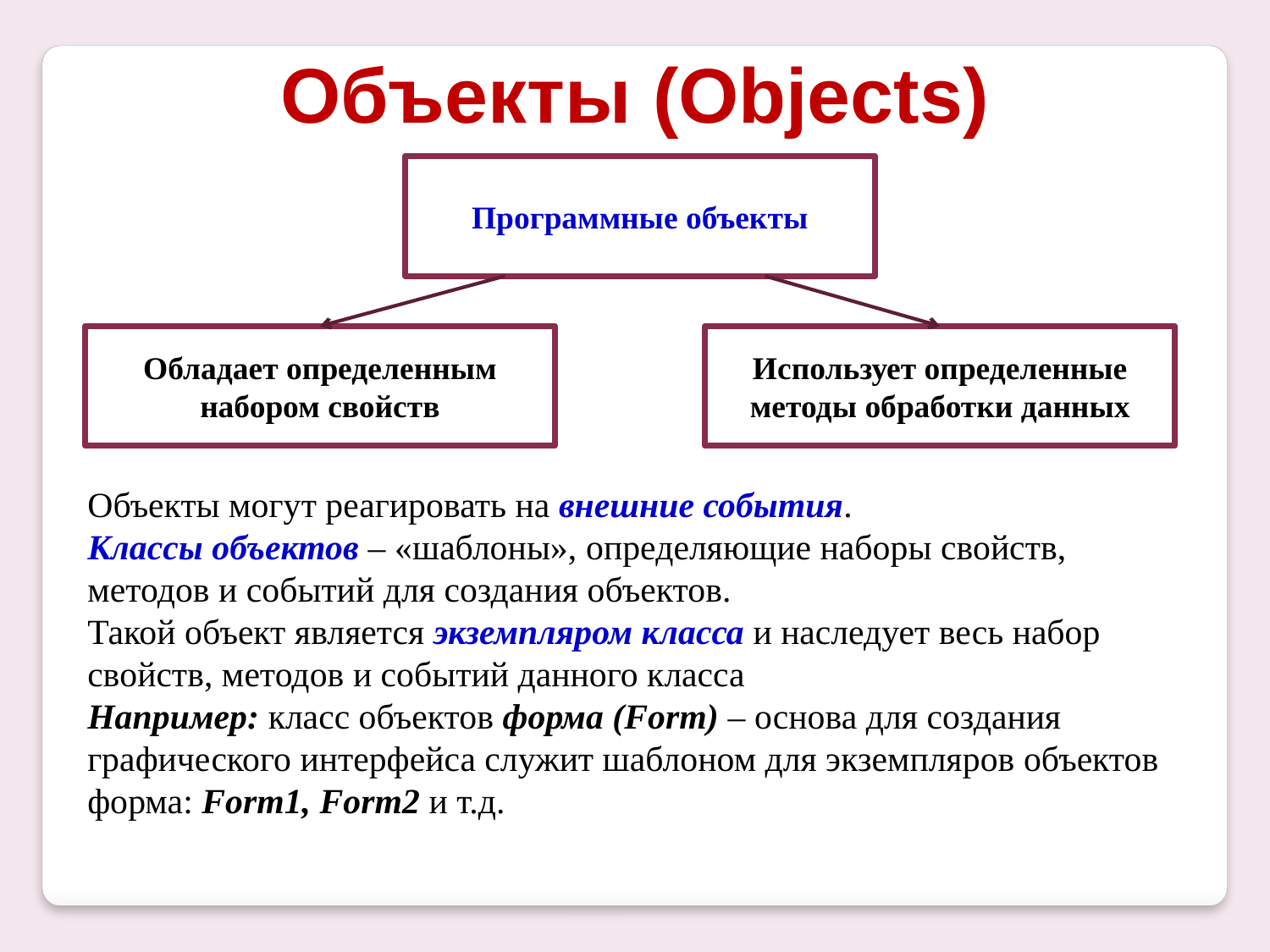

Объекты (Objects)
Программные объекты
Обладает определенным набором свойств
Использует определенные методы обработки данных
Объекты могут реагировать на внешние события.
Классы объектов – «шаблоны», определяющие наборы свойств, методов и событий для создания объектов.
Такой объект является экземпляром класса и наследует весь набор свойств, методов и событий данного класса
Например: класс объектов форма (Form) – основа для создания графического интерфейса служит шаблоном для экземпляров объектов форма: Form1, Form2 и т.д.